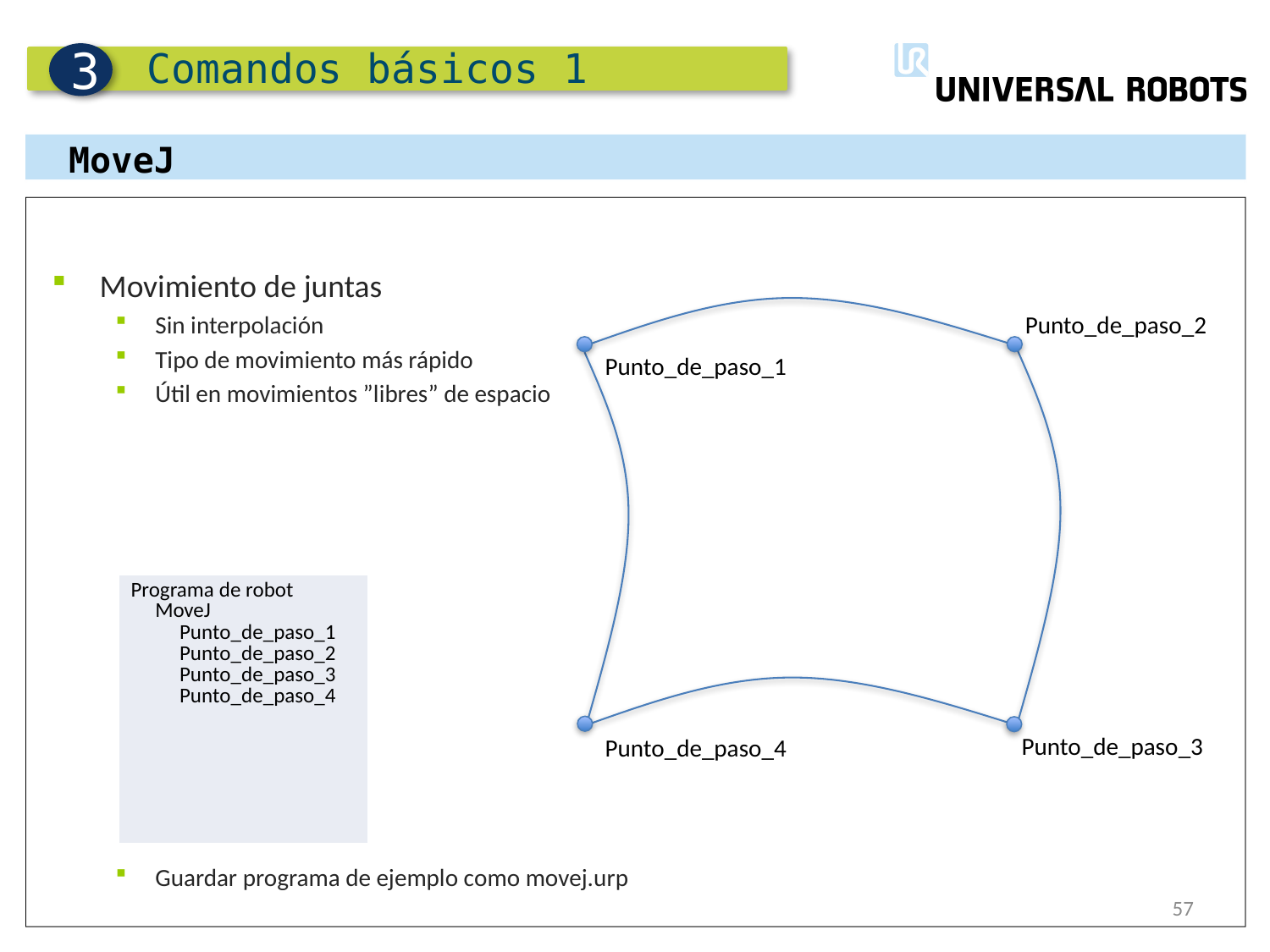

Comandos básicos 1

3

MoveJ

Movimiento de juntas
Sin interpolación
Tipo de movimiento más rápido
Útil en movimientos ”libres” de espacio

Guardar programa de ejemplo como movej.urp

Punto_de_paso_2

Punto_de_paso_1

| Programa de robot MoveJ Punto\_de\_paso\_1 Punto\_de\_paso\_2 Punto\_de\_paso\_3 Punto\_de\_paso\_4 |
| --- |

Punto_de_paso_3
Punto_de_paso_4
57